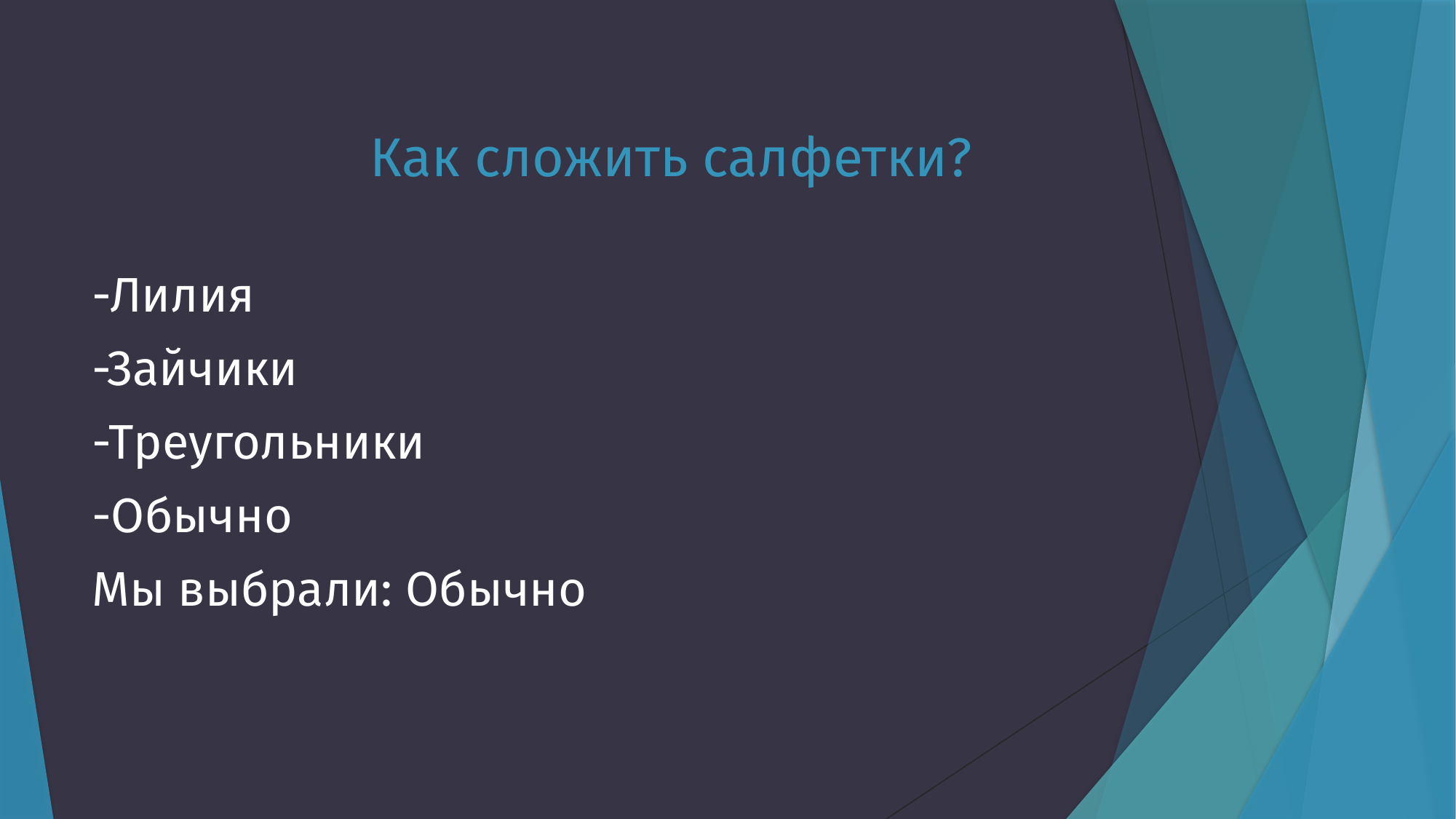

# Как сложить салфетки?
-Лилия
-Зайчики
-Треугольники
-Обычно
Мы выбрали: Обычно